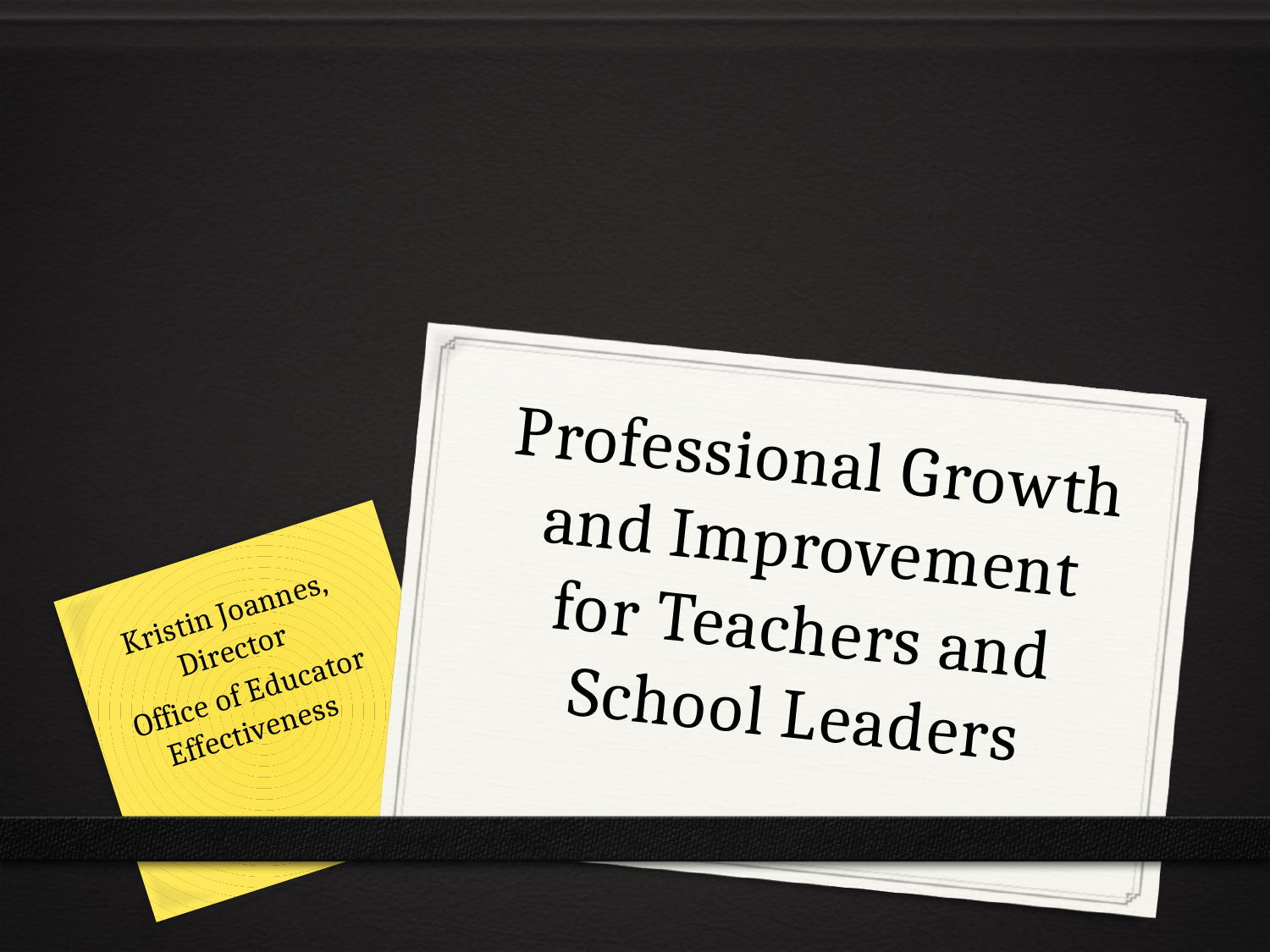

# Professional Growth and Improvement for Teachers and School Leaders
Kristin Joannes, Director
Office of Educator Effectiveness